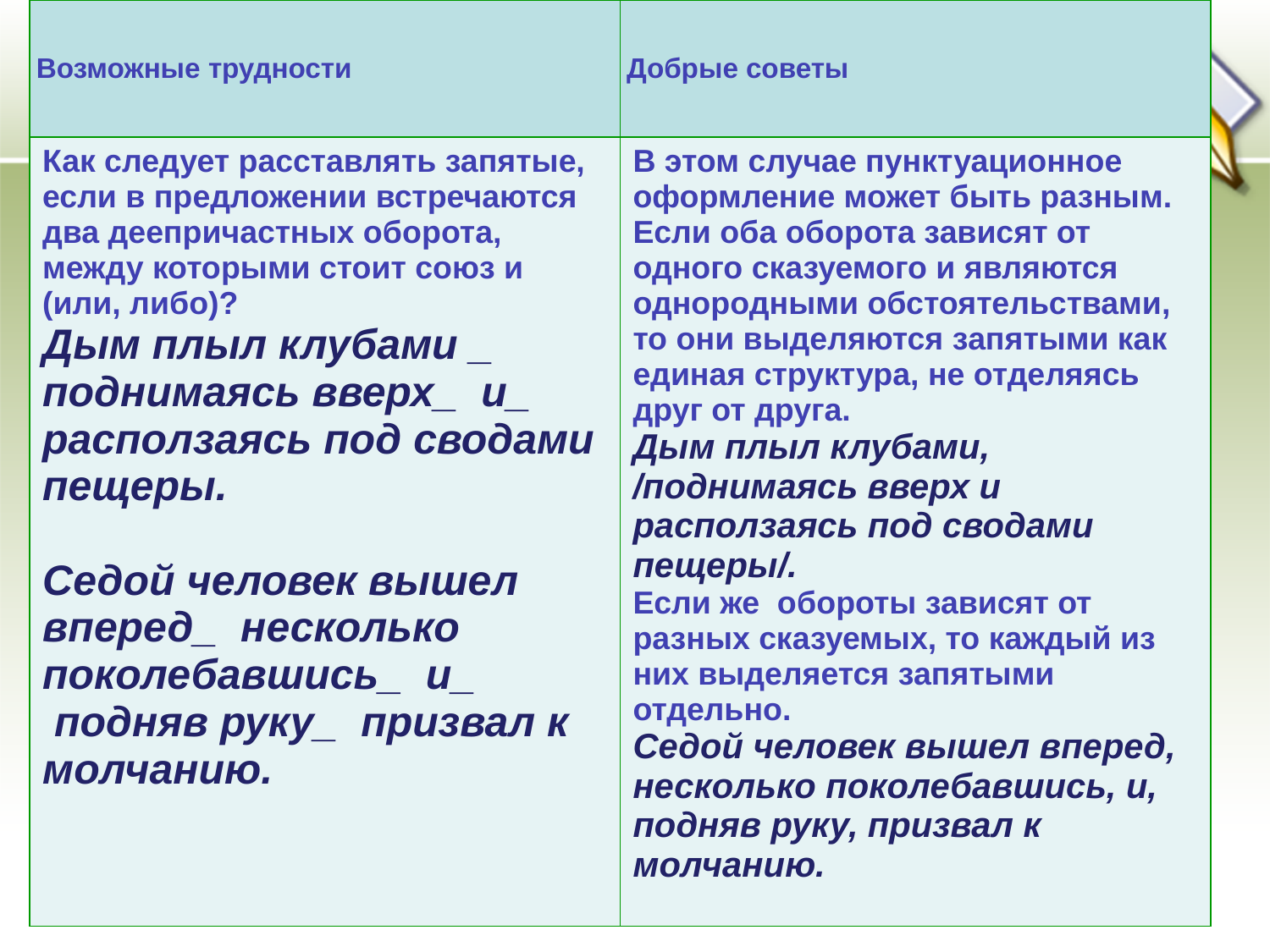

| Возможные трудности | Добрые советы |
| --- | --- |
| Как следует расставлять запятые, если в предложении встречаются два деепричастных оборота, между которыми стоит союз и (или, либо)? Дым плыл клубами \_  поднимаясь вверх\_  и\_  расползаясь под сводами пещеры. Седой человек вышел вперед\_  несколько поколебавшись\_  и\_  подняв руку\_  призвал к молчанию. | В этом случае пунктуационное оформление может быть разным. Если оба оборота зависят от одного сказуемого и являются однородными обстоятельствами, то они выделяются запятыми как единая структура, не отделяясь друг от друга. Дым плыл клубами, /поднимаясь вверх и расползаясь под сводами пещеры/. Если же  обороты зависят от разных сказуемых, то каждый из них выделяется запятыми отдельно. Седой человек вышел вперед, несколько поколебавшись, и, подняв руку, призвал к молчанию. |